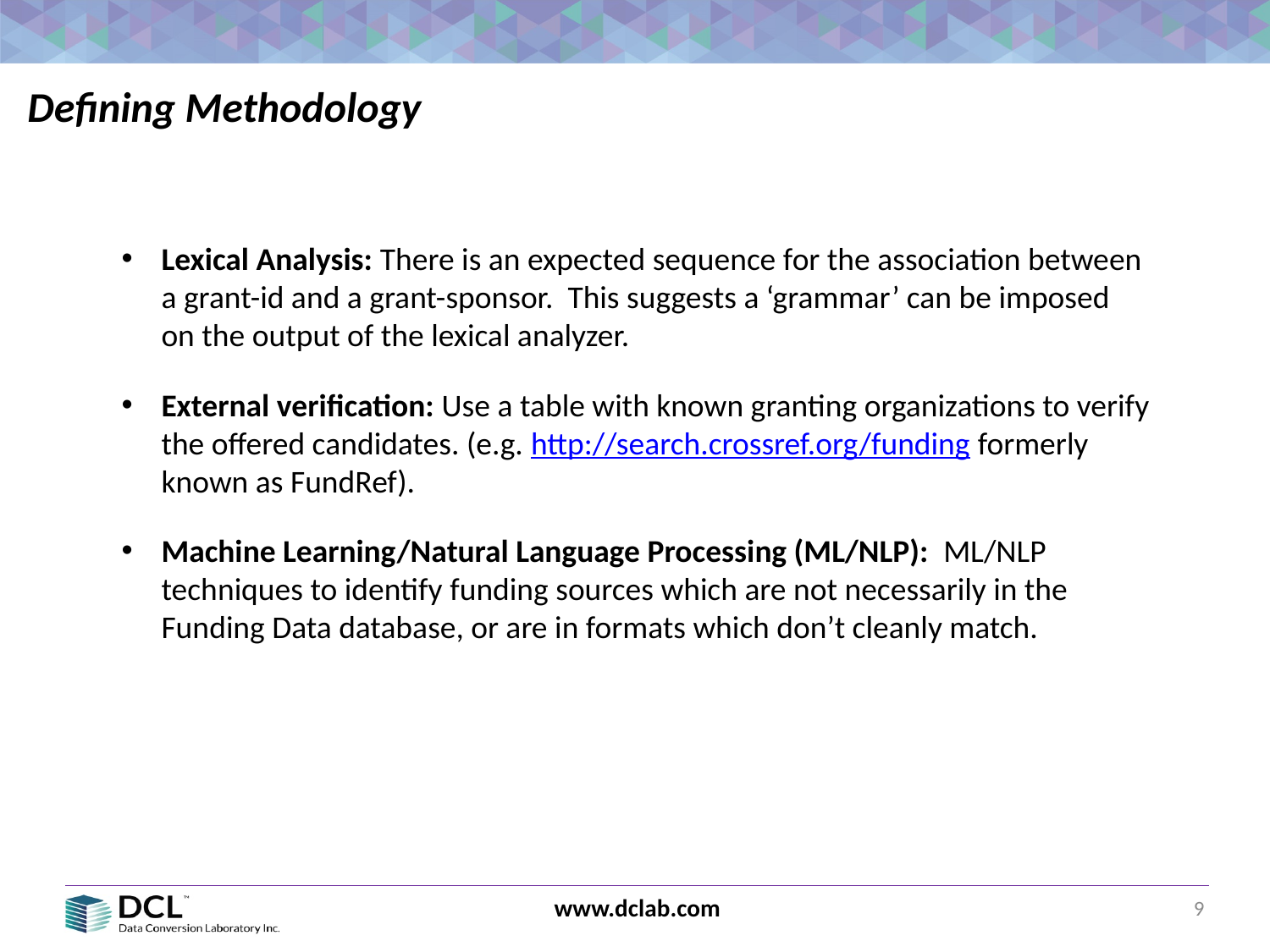

Defining Methodology
Lexical Analysis: There is an expected sequence for the association between a grant-id and a grant-sponsor.  This suggests a ‘grammar’ can be imposed on the output of the lexical analyzer.
External verification: Use a table with known granting organizations to verify the offered candidates. (e.g. http://search.crossref.org/funding formerly known as FundRef).
Machine Learning/Natural Language Processing (ML/NLP):  ML/NLP techniques to identify funding sources which are not necessarily in the Funding Data database, or are in formats which don’t cleanly match.
9